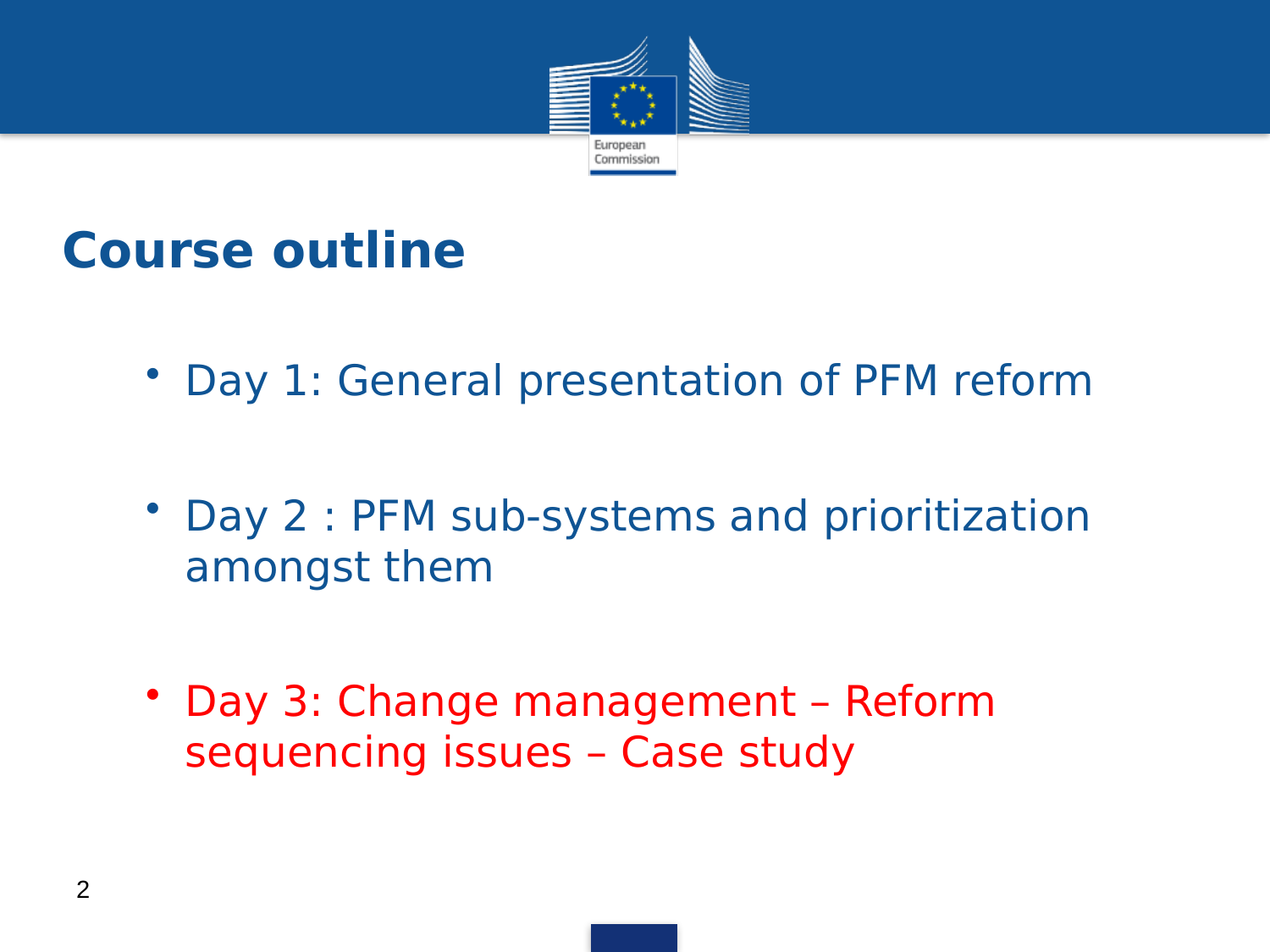

# Course outline
Day 1: General presentation of PFM reform

Day 2 : PFM sub-systems and prioritization amongst them

Day 3: Change management – Reform sequencing issues – Case study

2